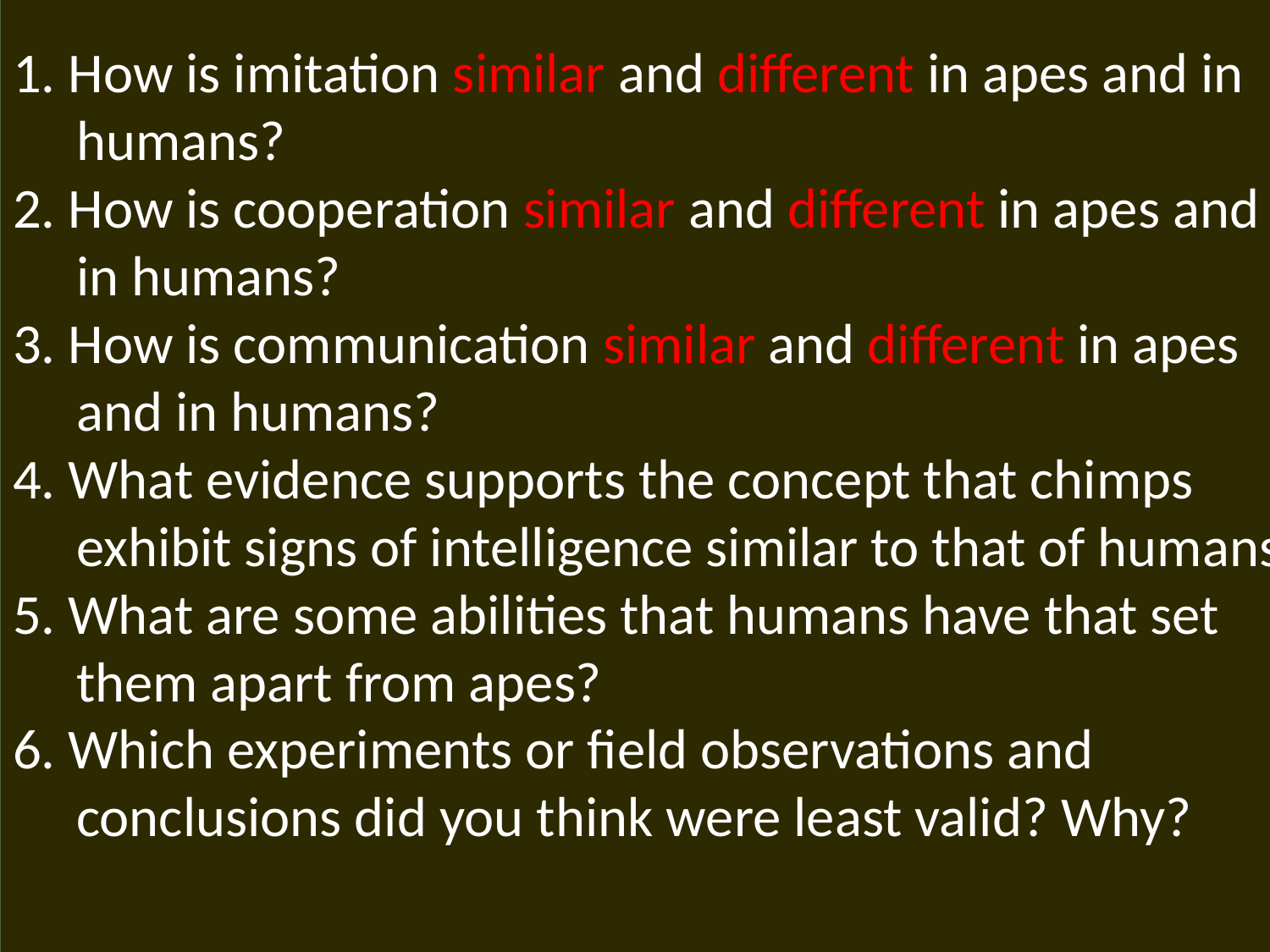

1. How is imitation similar and different in apes and in
     humans?
2. How is cooperation similar and different in apes and
     in humans?
3. How is communication similar and different in apes
     and in humans?
4. What evidence supports the concept that chimps
     exhibit signs of intelligence similar to that of humans?
5. What are some abilities that humans have that set
     them apart from apes?
6. Which experiments or field observations and
     conclusions did you think were least valid? Why?